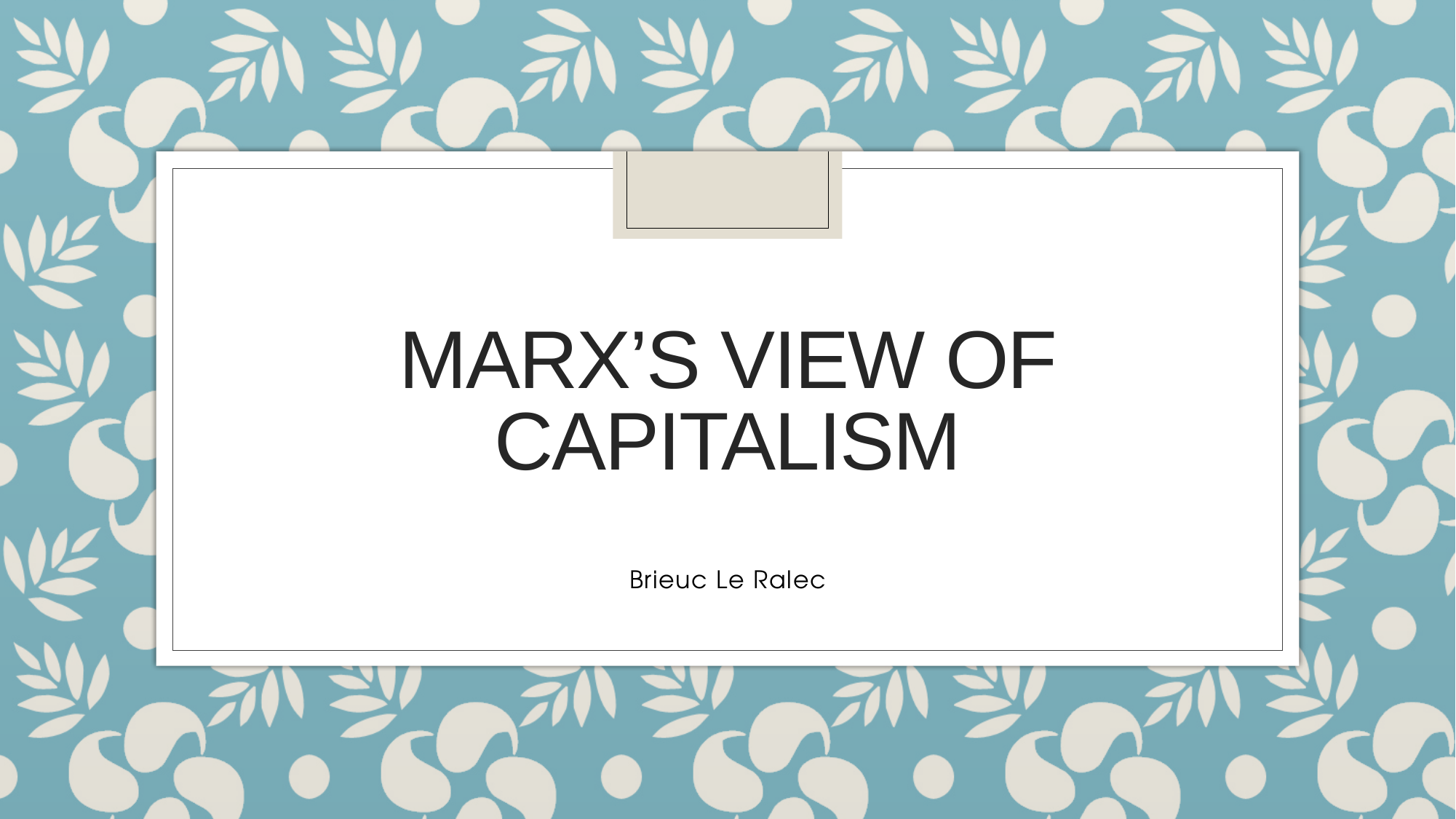

# Marx’s view of capitalism
Brieuc Le Ralec